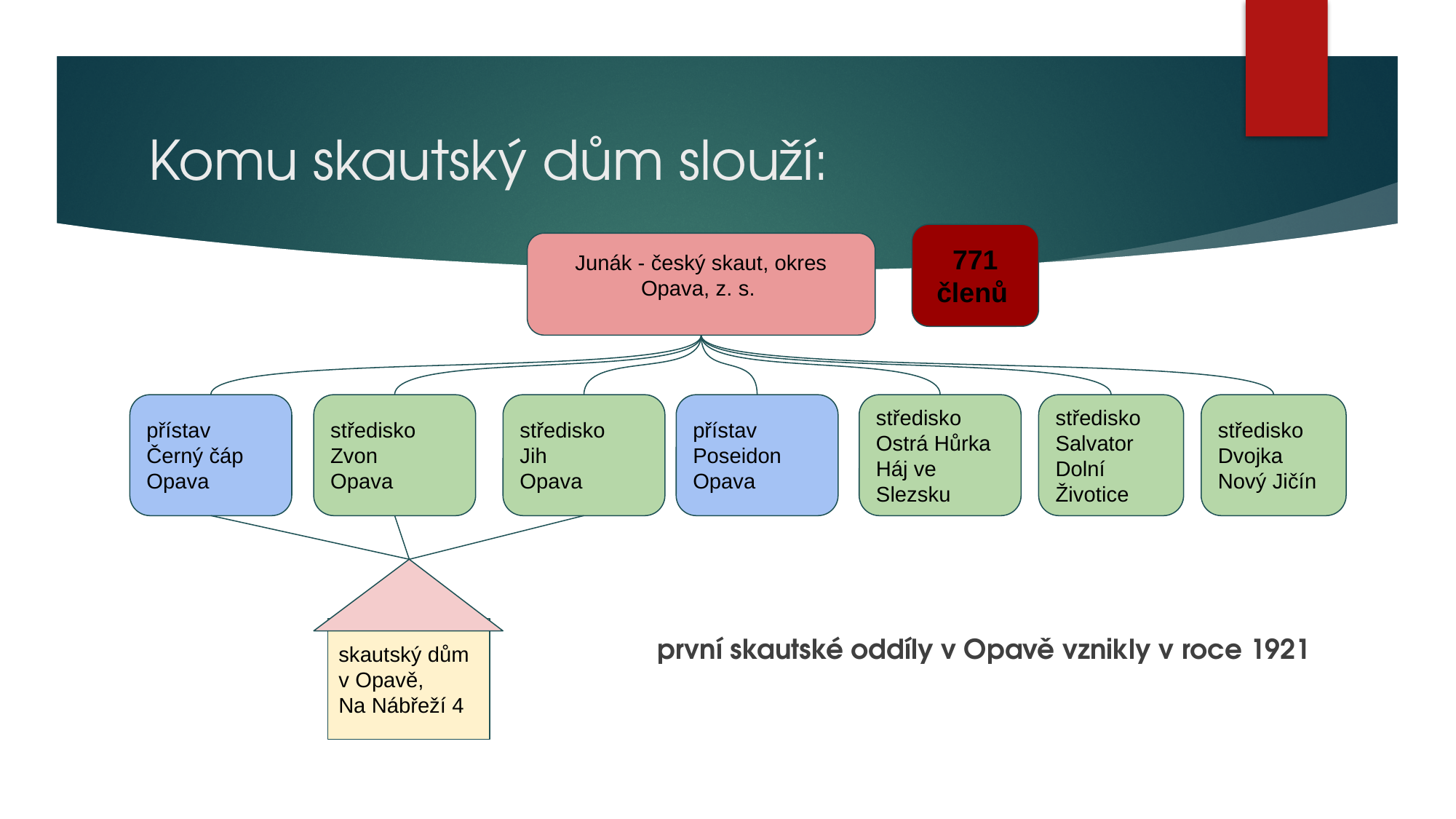

# Komu skautský dům slouží:
771 členů

                                                                 první skautské oddíly v Opavě vznikly v roce 1921

Junák - český skaut, okres Opava, z. s.

přístav
Černý čáp Opava
středisko Zvon
Opava
středisko
Jih
Opava
přístav Poseidon Opava
středisko Ostrá Hůrka Háj ve Slezsku
středisko Salvator Dolní Životice
středisko Dvojka Nový Jičín

skautský dům v Opavě,
Na Nábřeží 4